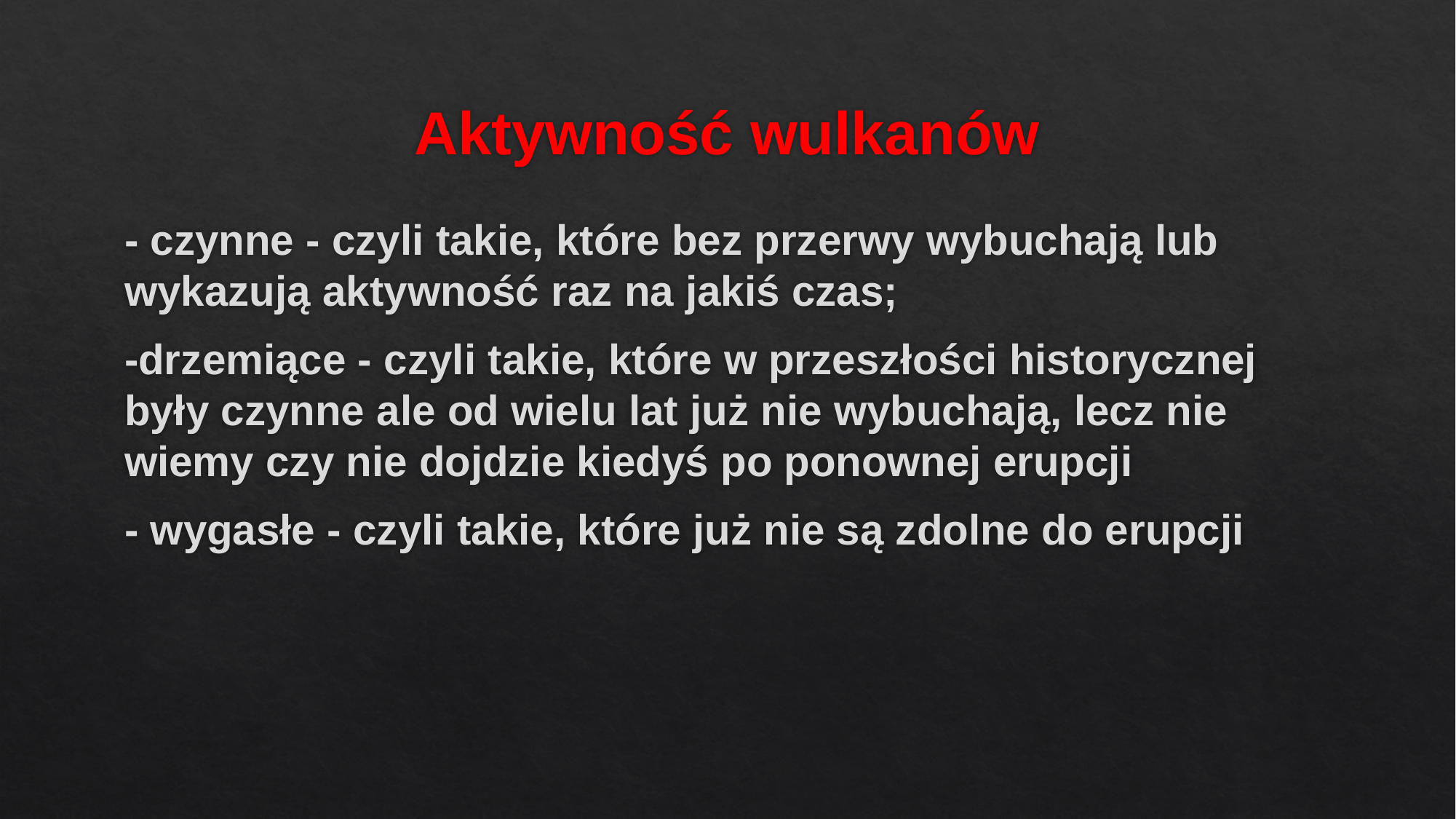

# Aktywność wulkanów
- czynne - czyli takie, które bez przerwy wybuchają lub wykazują aktywność raz na jakiś czas;
-drzemiące - czyli takie, które w przeszłości historycznej były czynne ale od wielu lat już nie wybuchają, lecz nie wiemy czy nie dojdzie kiedyś po ponownej erupcji
- wygasłe - czyli takie, które już nie są zdolne do erupcji